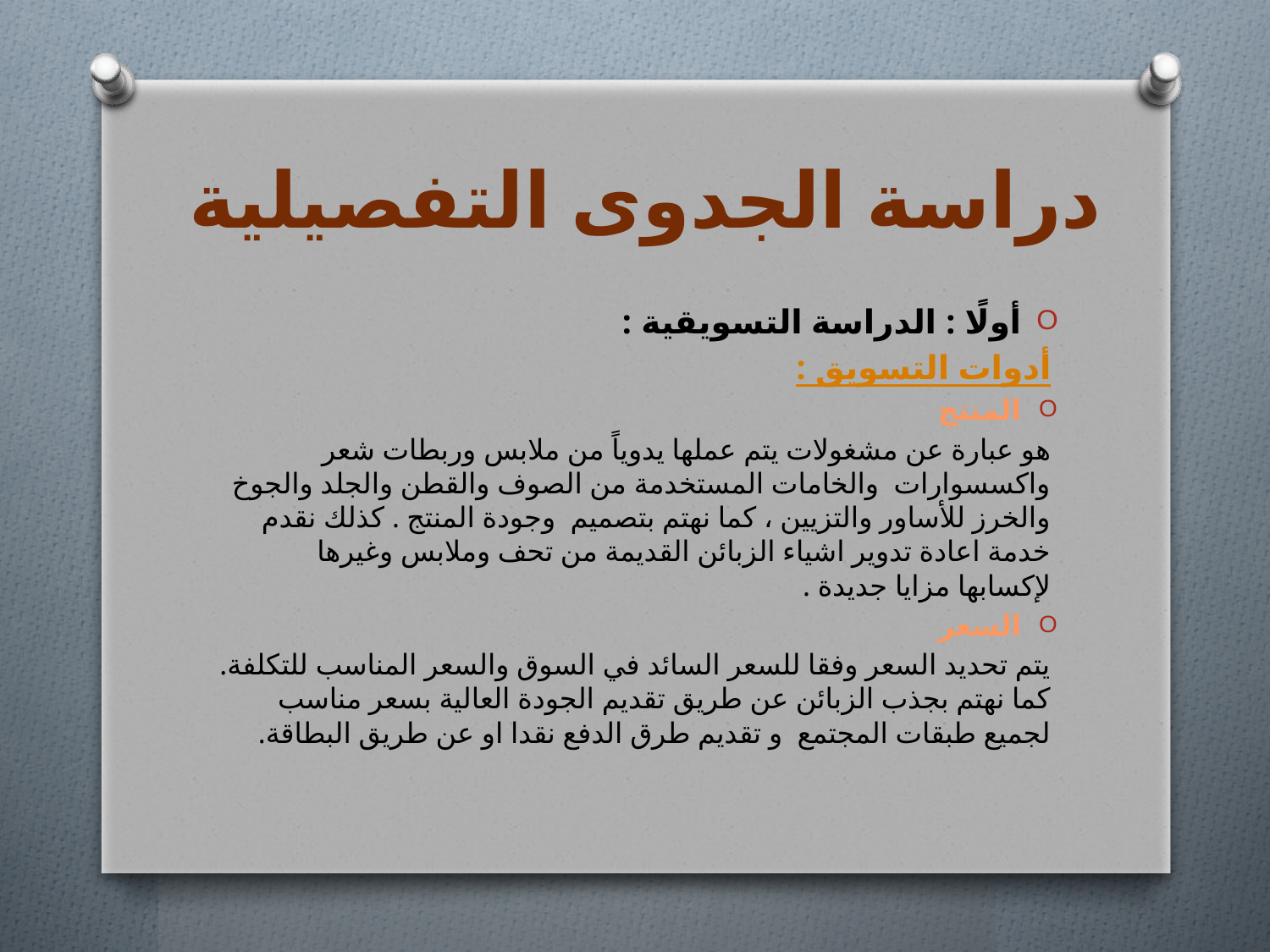

# دراسة الجدوى التفصيلية
أولًا : الدراسة التسويقية :
أدوات التسويق :
المنتج
هو عبارة عن مشغولات يتم عملها يدوياً من ملابس وربطات شعر واكسسوارات  والخامات المستخدمة من الصوف والقطن والجلد والجوخ والخرز للأساور والتزيين ، كما نهتم بتصميم  وجودة المنتج . كذلك نقدم خدمة اعادة تدوير اشياء الزبائن القديمة من تحف وملابس وغيرها  لإكسابها مزايا جديدة .
السعر
يتم تحديد السعر وفقا للسعر السائد في السوق والسعر المناسب للتكلفة. كما نهتم بجذب الزبائن عن طريق تقديم الجودة العالية بسعر مناسب لجميع طبقات المجتمع  و تقديم طرق الدفع نقدا او عن طريق البطاقة.